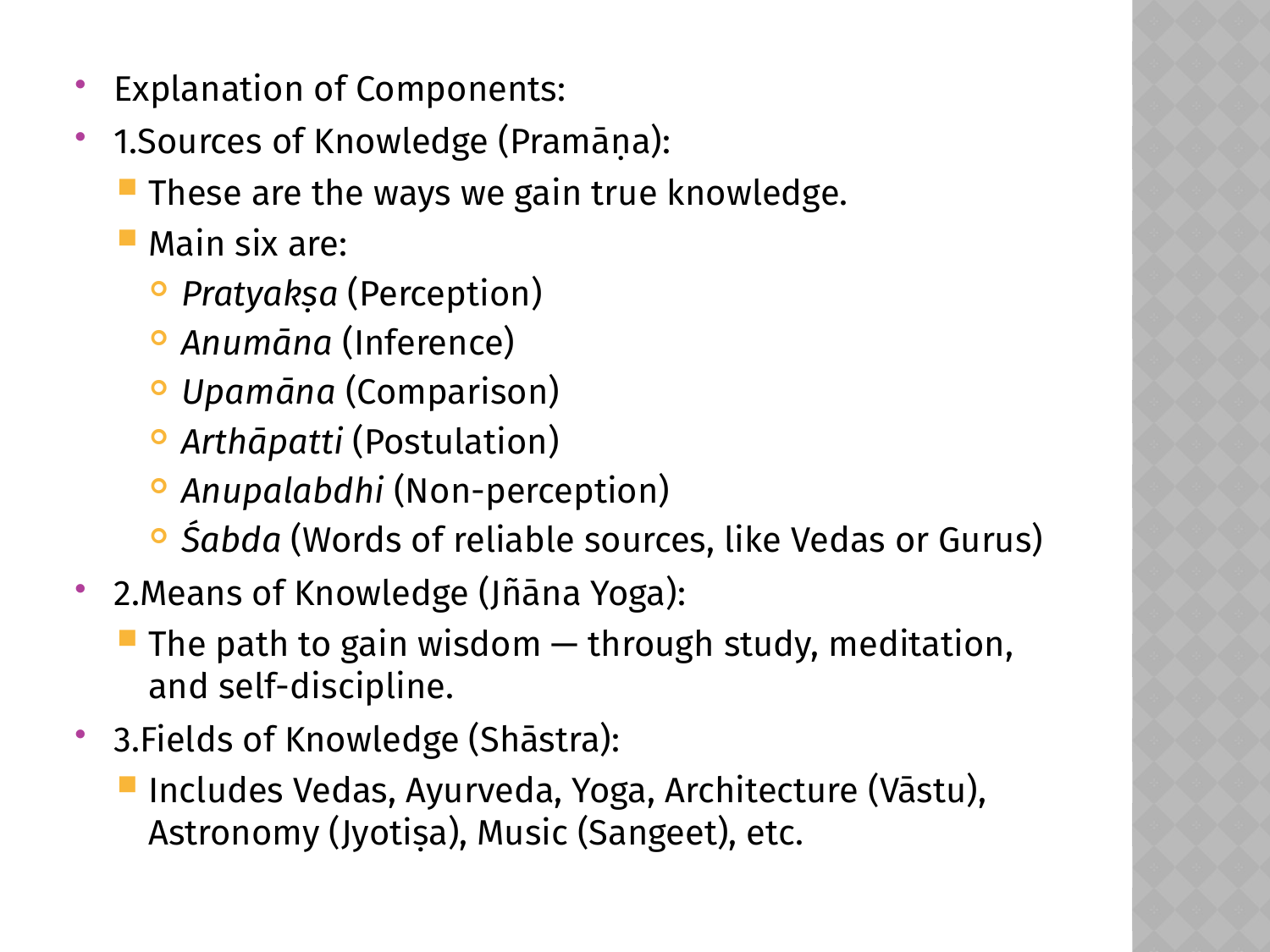

Explanation of Components:
1.Sources of Knowledge (Pramāṇa):
These are the ways we gain true knowledge.
Main six are:
Pratyakṣa (Perception)
Anumāna (Inference)
Upamāna (Comparison)
Arthāpatti (Postulation)
Anupalabdhi (Non-perception)
Śabda (Words of reliable sources, like Vedas or Gurus)
2.Means of Knowledge (Jñāna Yoga):
The path to gain wisdom — through study, meditation, and self-discipline.
3.Fields of Knowledge (Shāstra):
Includes Vedas, Ayurveda, Yoga, Architecture (Vāstu), Astronomy (Jyotiṣa), Music (Sangeet), etc.